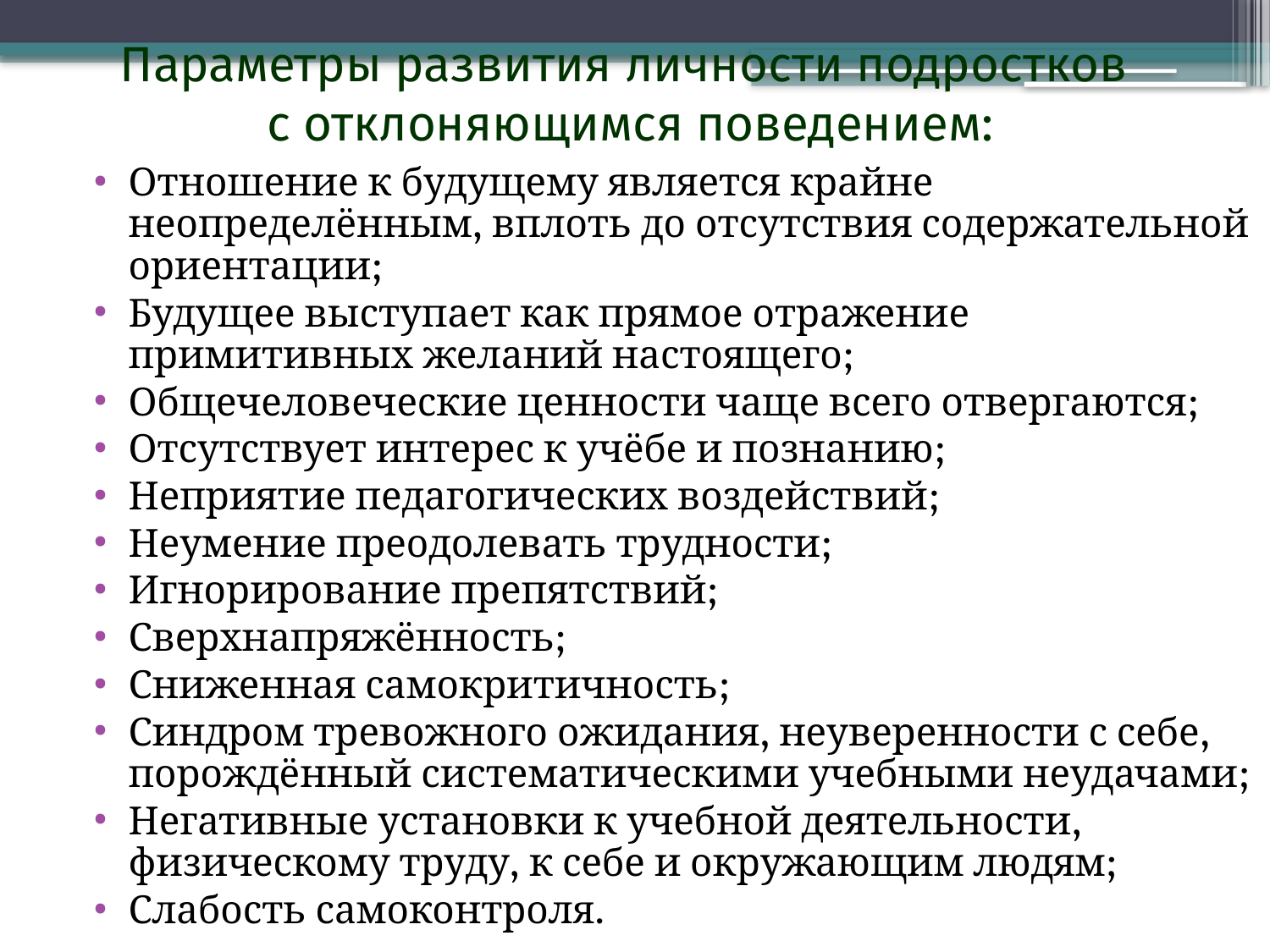

# Параметры развития личности подростков с отклоняющимся поведением:
Отношение к будущему является крайне неопределённым, вплоть до отсутствия содержательной ориентации;
Будущее выступает как прямое отражение примитивных желаний настоящего;
Общечеловеческие ценности чаще всего отвергаются;
Отсутствует интерес к учёбе и познанию;
Неприятие педагогических воздействий;
Неумение преодолевать трудности;
Игнорирование препятствий;
Сверхнапряжённость;
Сниженная самокритичность;
Синдром тревожного ожидания, неуверенности с себе, порождённый систематическими учебными неудачами;
Негативные установки к учебной деятельности, физическому труду, к себе и окружающим людям;
Слабость самоконтроля.